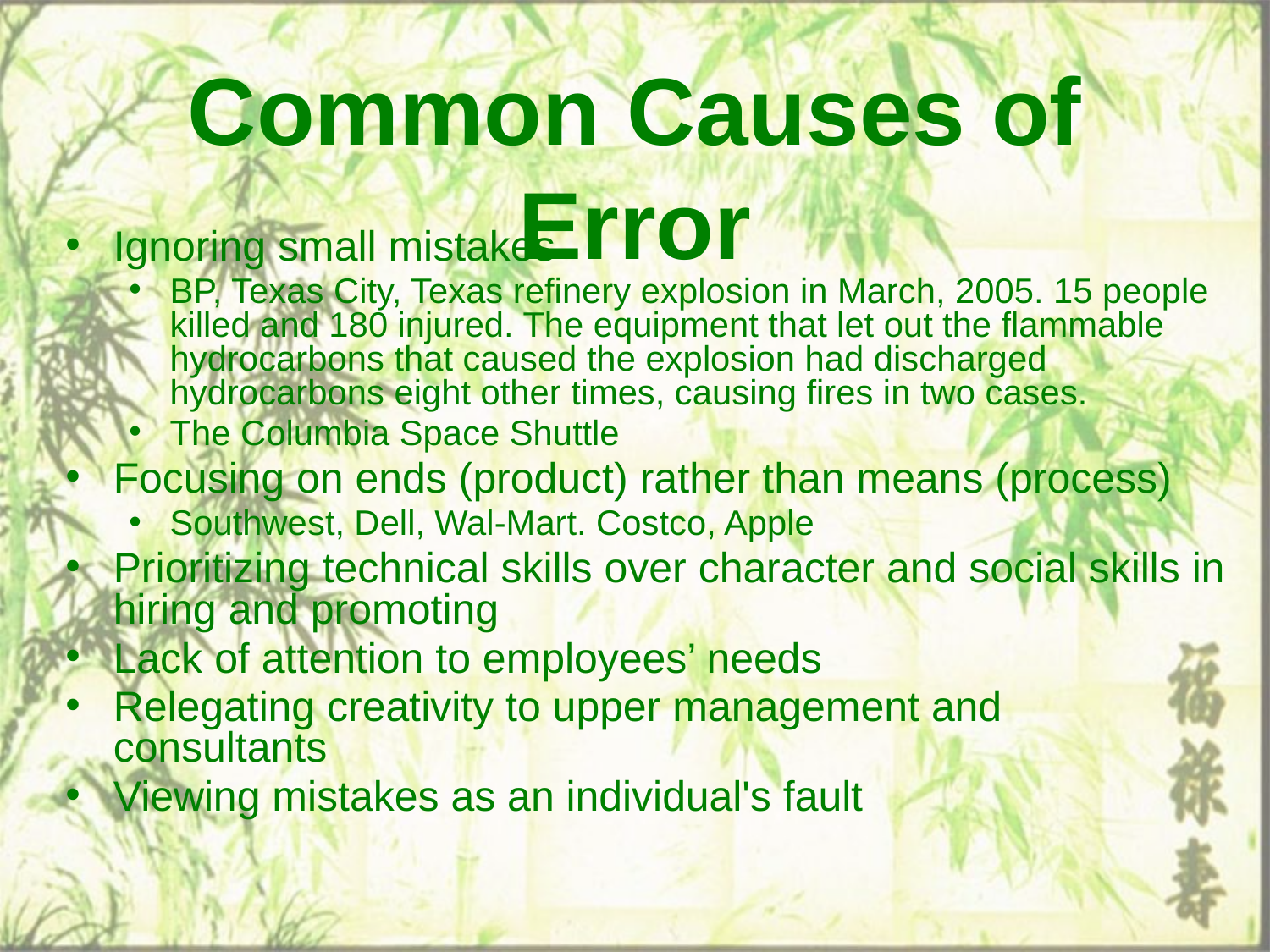

# Common Causes of Error
Ignoring small mistakes
BP, Texas City, Texas refinery explosion in March, 2005. 15 people killed and 180 injured. The equipment that let out the flammable hydrocarbons that caused the explosion had discharged hydrocarbons eight other times, causing fires in two cases.
The Columbia Space Shuttle
Focusing on ends (product) rather than means (process)
Southwest, Dell, Wal-Mart. Costco, Apple
Prioritizing technical skills over character and social skills in hiring and promoting
Lack of attention to employees’ needs
Relegating creativity to upper management and consultants
Viewing mistakes as an individual's fault